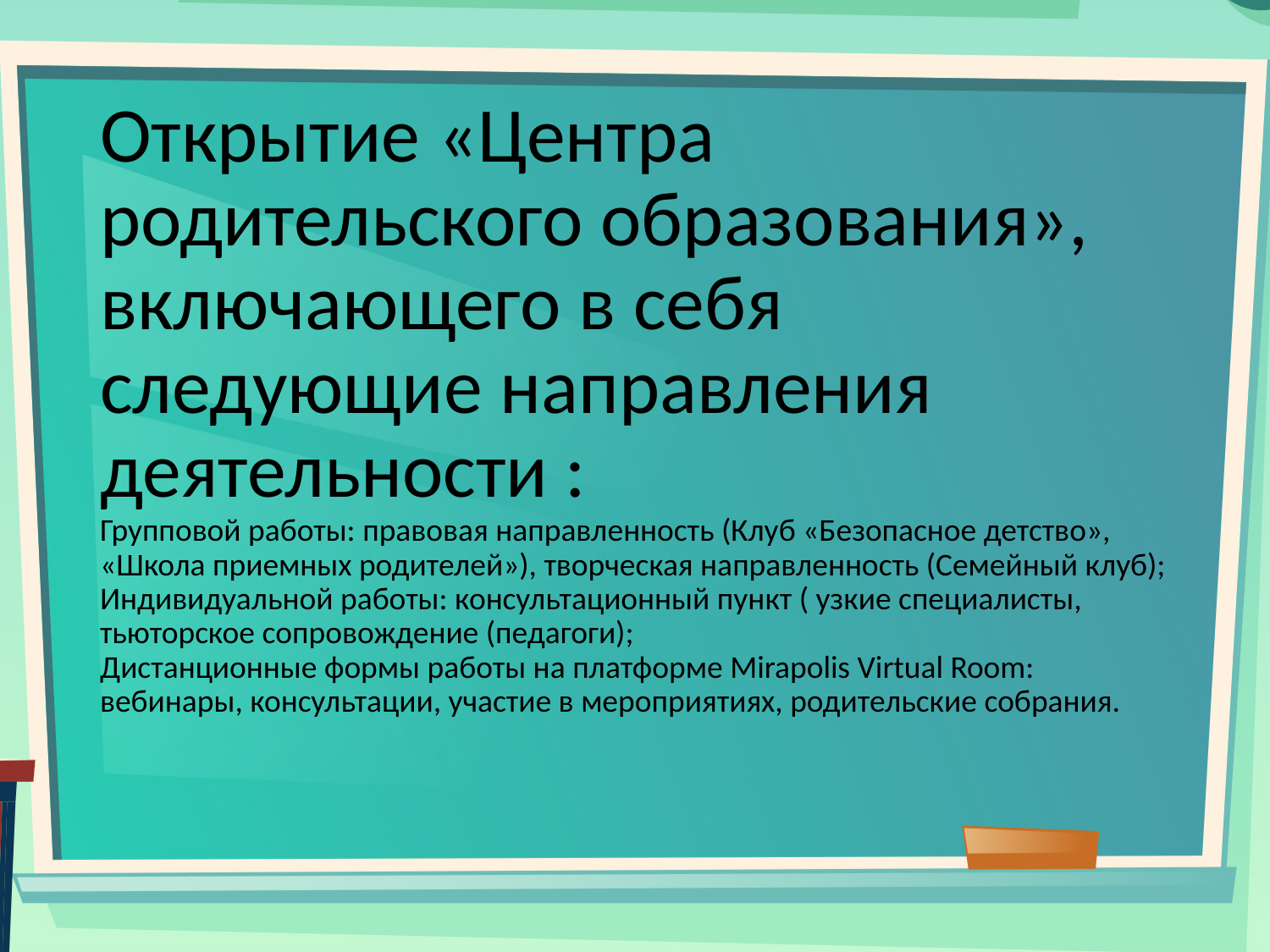

# Открытие «Центра родительского образования», включающего в себя следующие направления деятельности : Групповой работы: правовая направленность (Клуб «Безопасное детство», «Школа приемных родителей»), творческая направленность (Семейный клуб); Индивидуальной работы: консультационный пункт ( узкие специалисты, тьюторское сопровождение (педагоги); Дистанционные формы работы на платформе Mirapolis Virtual Room: вебинары, консультации, участие в мероприятиях, родительские собрания.